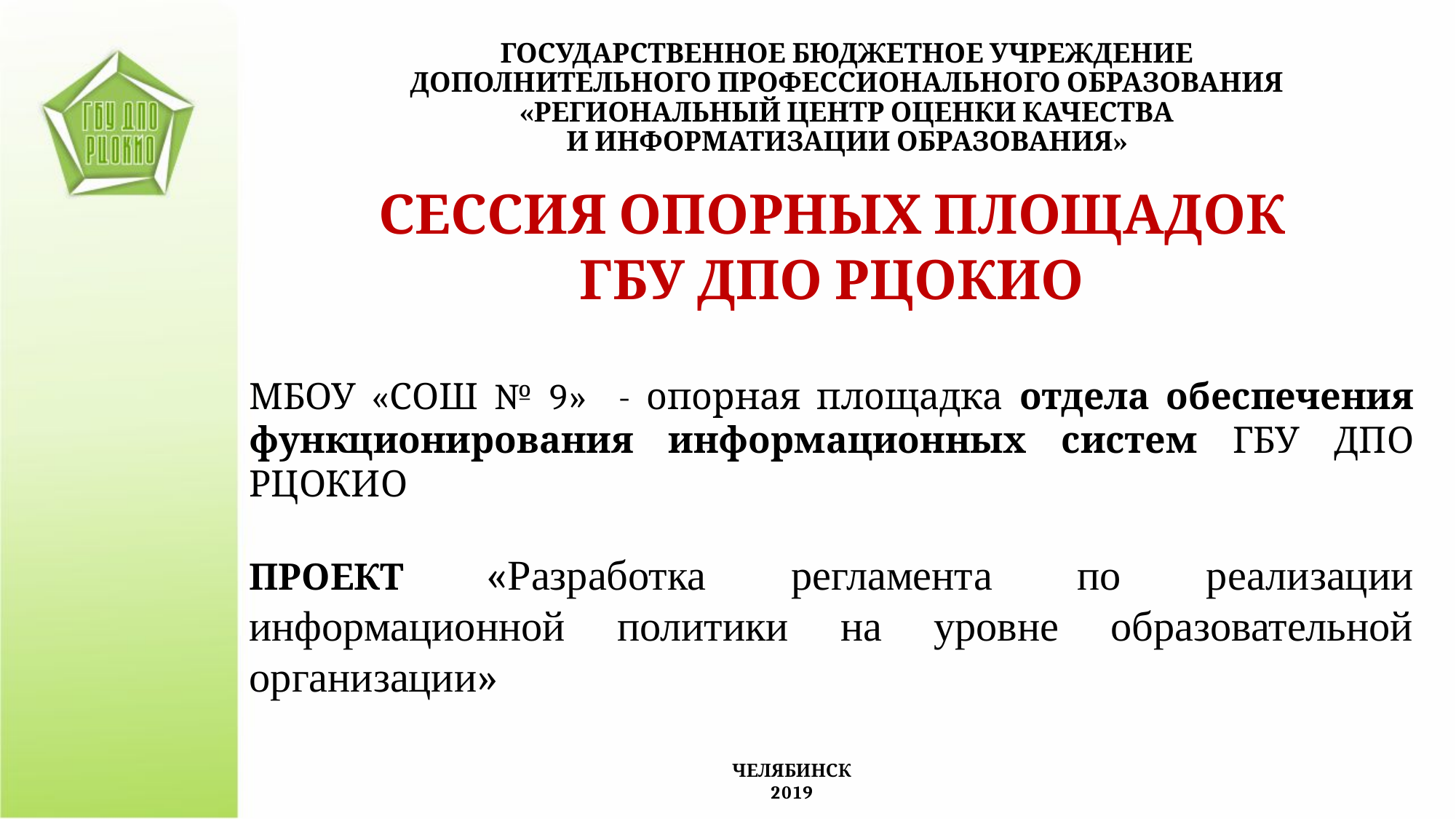

ГОСУДАРСТВЕННОЕ БЮДЖЕТНОЕ УЧРЕЖДЕНИЕ
ДОПОЛНИТЕЛЬНОГО ПРОФЕССИОНАЛЬНОГО ОБРАЗОВАНИЯ
«РЕГИОНАЛЬНЫЙ ЦЕНТР ОЦЕНКИ КАЧЕСТВА
И ИНФОРМАТИЗАЦИИ ОБРАЗОВАНИЯ»
СЕССИЯ ОПОРНЫХ ПЛОЩАДОК
ГБУ ДПО РЦОКИО
МБОУ «СОШ № 9»  - опорная площадка отдела обеспечения функционирования информационных систем ГБУ ДПО РЦОКИО

ПРОЕКТ «Разработка регламента по реализации информационной политики на уровне образовательной организации»
ЧЕЛЯБИНСК
2019